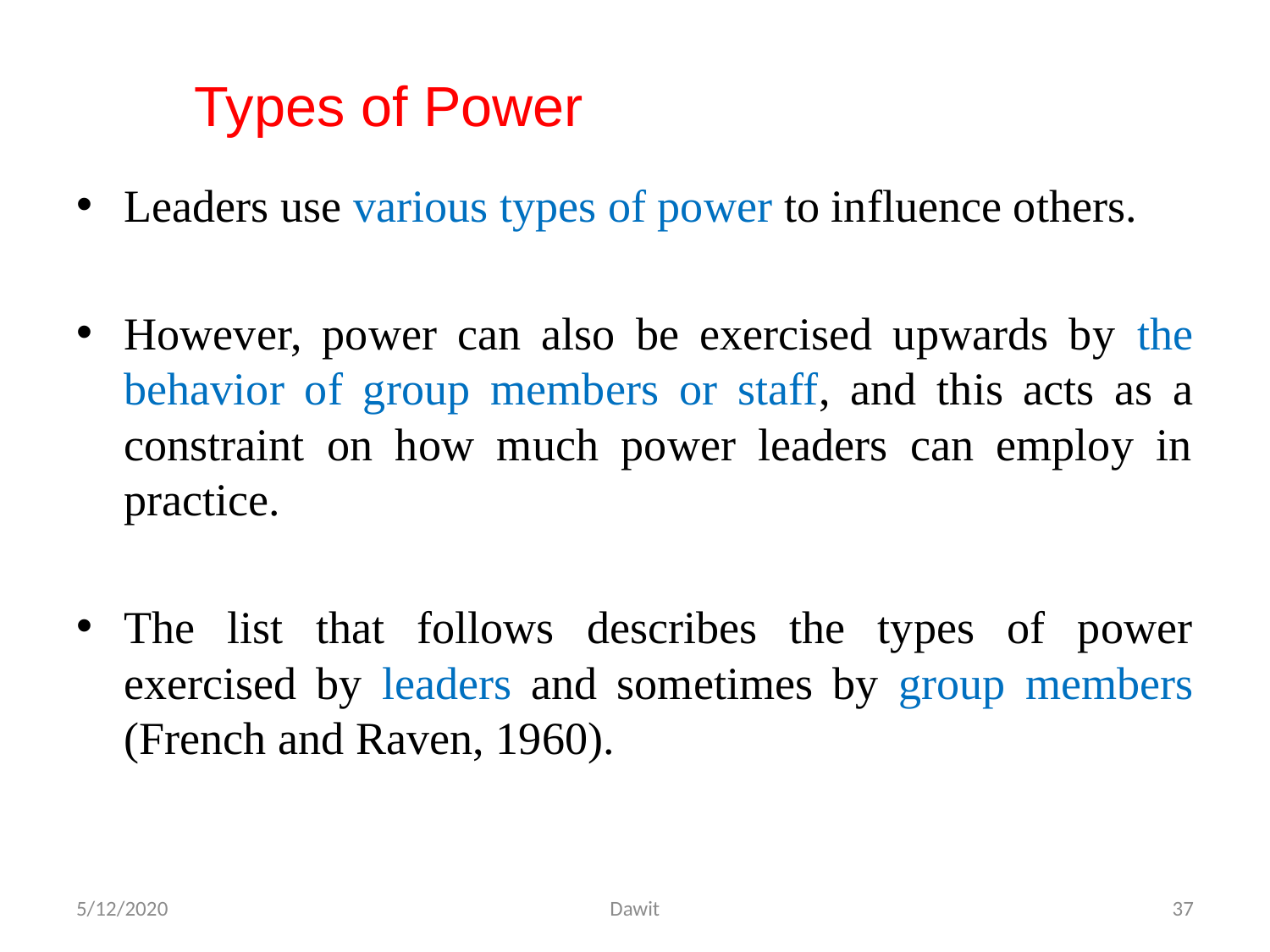

# Types of Power
Leaders use various types of power to influence others.

However, power can also be exercised upwards by the behavior of group members or staff, and this acts as a constraint on how much power leaders can employ in practice.

The list that follows describes the types of power exercised by leaders and sometimes by group members (French and Raven, 1960).

5/12/2020
Dawit
37